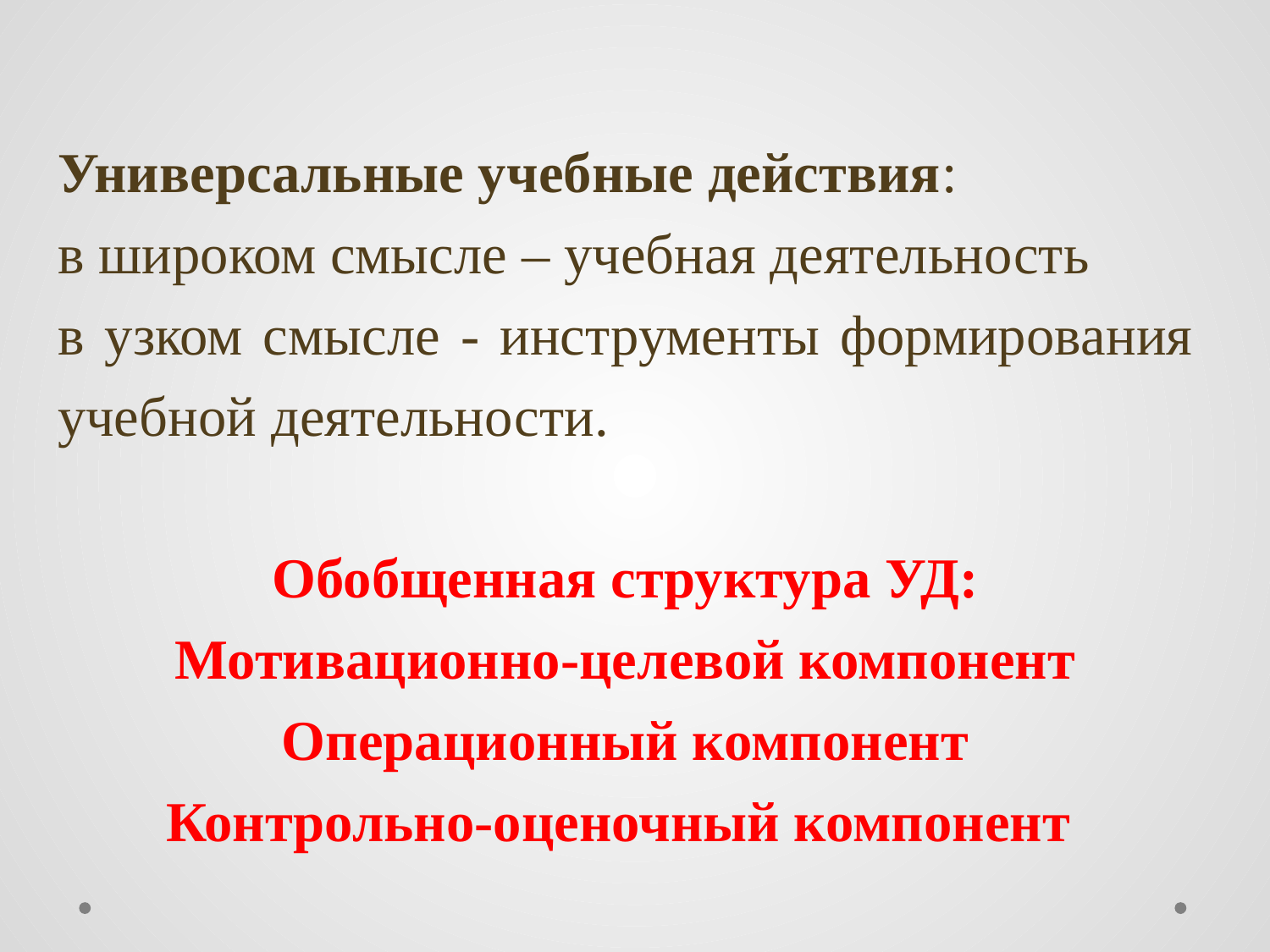

#
Универсальные учебные действия:
в широком смысле – учебная деятельность
в узком смысле - инструменты формирования учебной деятельности.

Обобщенная структура УД:
Мотивационно-целевой компонент
Операционный компонент
Контрольно-оценочный компонент